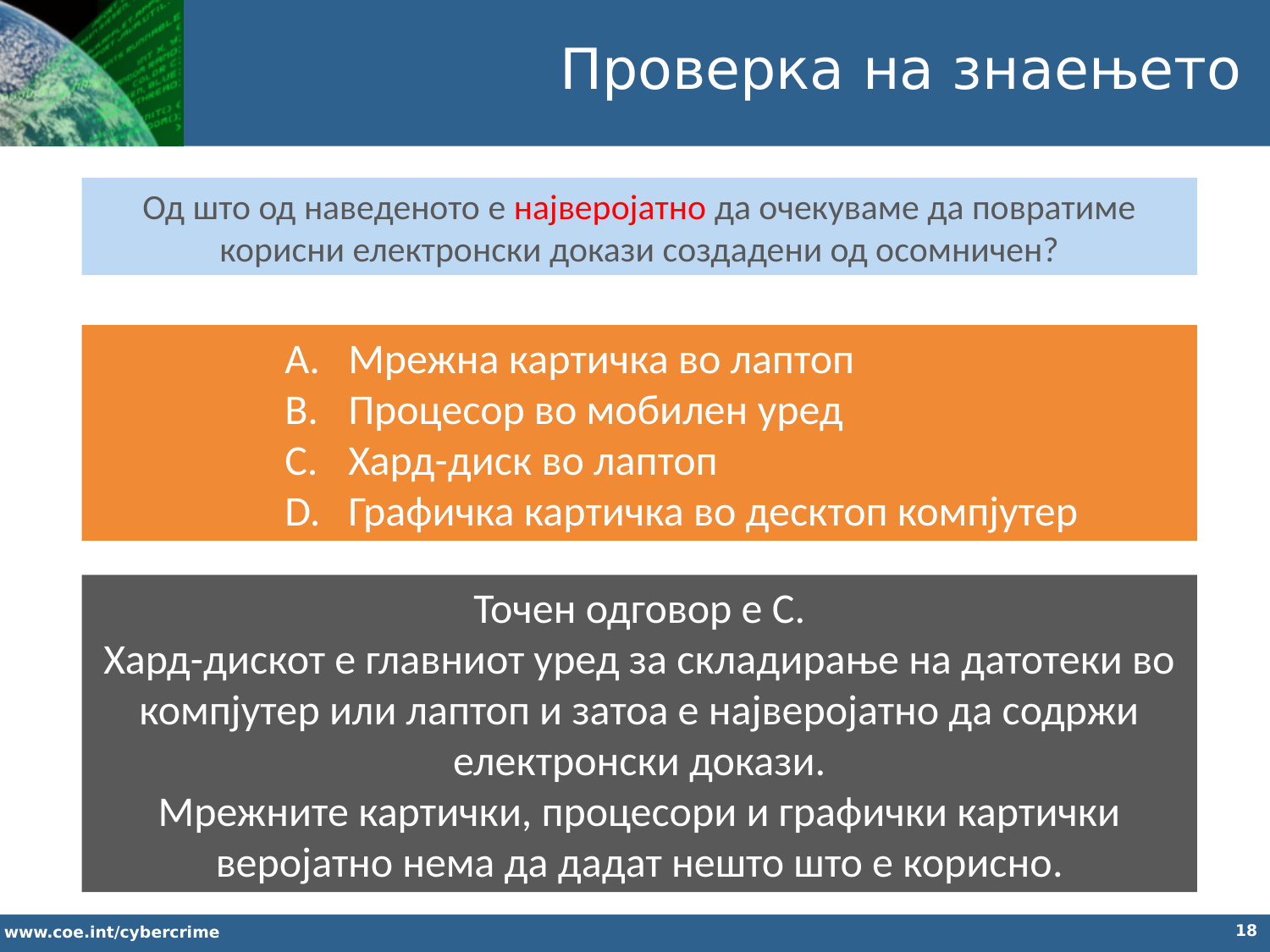

Проверка на знаењето
Од што од наведеното е најверојатно да очекуваме да повратиме корисни електронски докази создадени од осомничен?
Мрежна картичка во лаптоп
Процесор во мобилен уред
Хард-диск во лаптоп
Графичка картичка во десктоп компјутер
Точен одговор е C.
Хард-дискот е главниот уред за складирање на датотеки во компјутер или лаптоп и затоа е најверојатно да содржи електронски докази.
Мрежните картички, процесори и графички картички веројатно нема да дадат нешто што е корисно.